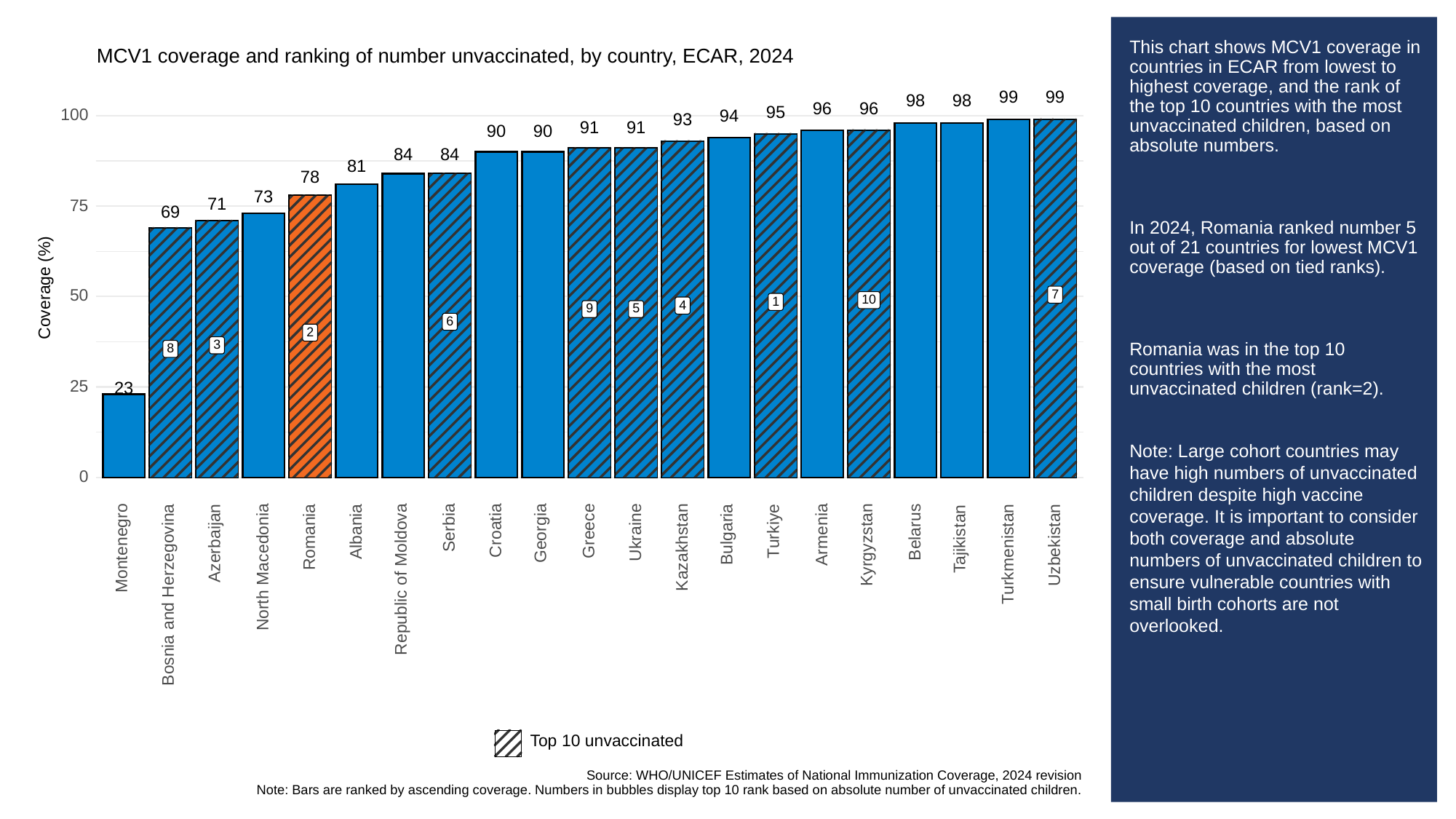

# This chart shows MCV1 coverage in countries in ECAR from lowest to highest coverage, and the rank of the top 10 countries with the most unvaccinated children, based on absolute numbers.

In 2024, Romania ranked number 5 out of 21 countries for lowest MCV1 coverage (based on tied ranks).

Romania was in the top 10 countries with the most unvaccinated children (rank=2).

Note: Large cohort countries may have high numbers of unvaccinated children despite high vaccine coverage. It is important to consider both coverage and absolute numbers of unvaccinated children to ensure vulnerable countries with small birth cohorts are not overlooked.

MCV1 coverage and ranking of number unvaccinated, by country, ECAR, 2024
99
99
98
98
96
96
95
100
94
93

91
91

90
90

84
84

81

78

73

71

75

69

Coverage (%)

7

50

10

1

4

9
5

6

2

3

8

25

23

0

Serbia
Turkiye
Croatia
Greece
Albania
Georgia
Belarus
Ukraine
Bulgaria
Armenia
Romania
Tajikistan
Azerbaijan
Kyrgyzstan
Uzbekistan
Montenegro
Kazakhstan
Turkmenistan
North Macedonia
Republic of Moldova
Bosnia and Herzegovina

Top 10 unvaccinated

Source: WHO/UNICEF Estimates of National Immunization Coverage, 2024 revision
Note: Bars are ranked by ascending coverage. Numbers in bubbles display top 10 rank based on absolute number of unvaccinated children.